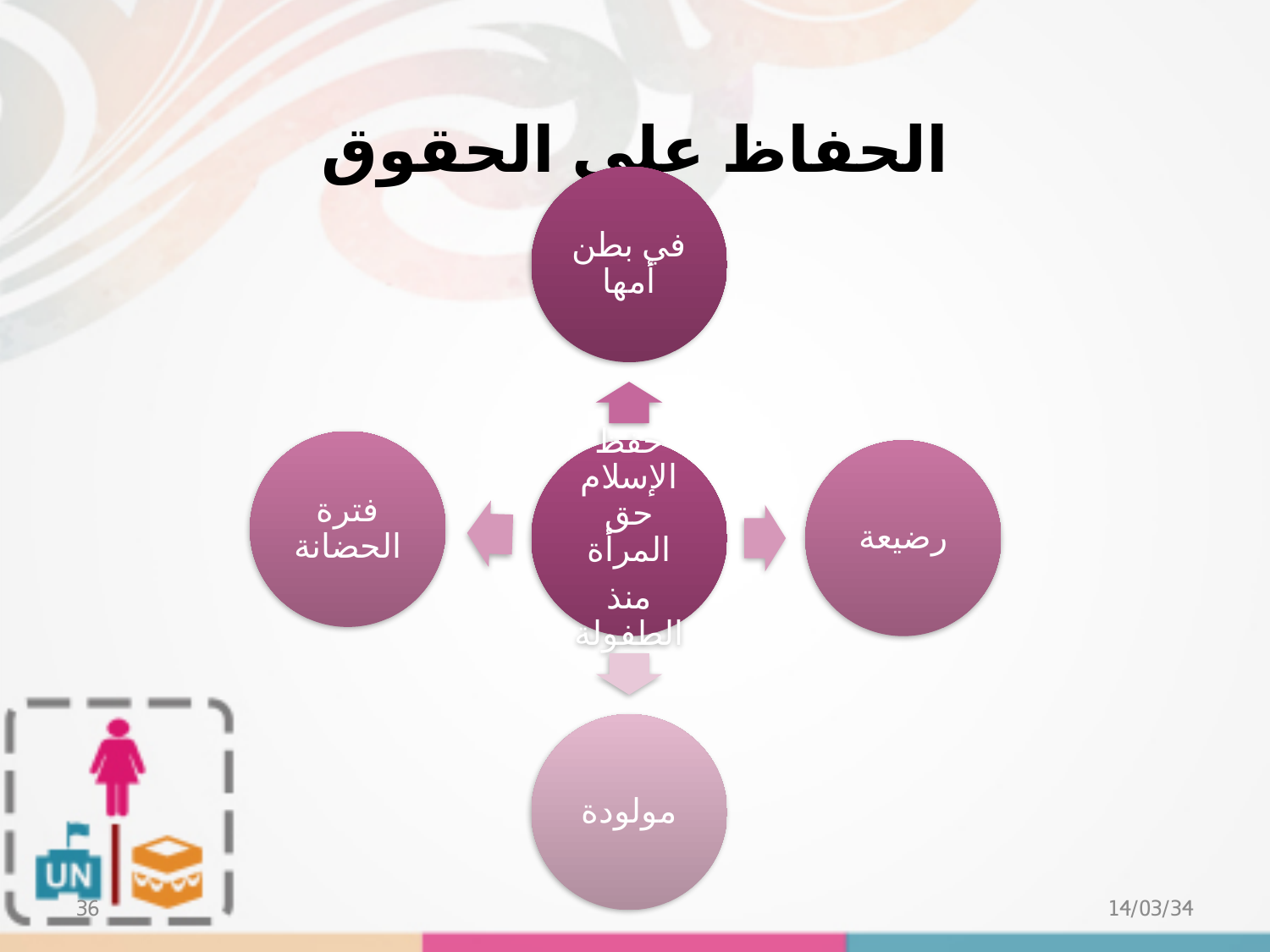

# الحفاظ على الحقوق
حفظ الإسلام حق المرأة
منذ الطفولة

في بطن أمها

رضيعة

مولودة

فترة الحضانة
36
14/03/34